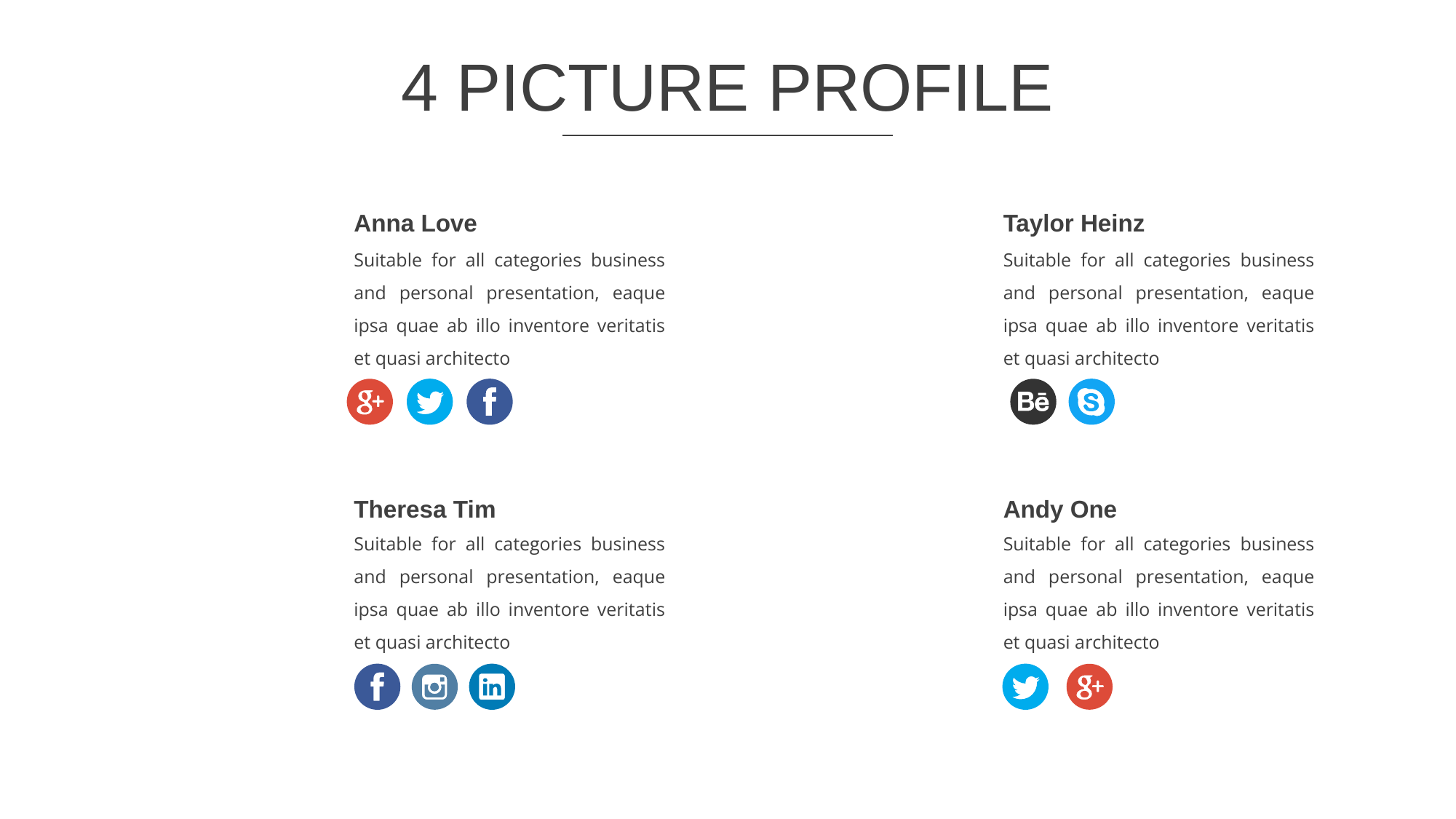

# 4 PICTURE PROFILE

Anna Love
Taylor Heinz
Suitable for all categories business and personal presentation, eaque ipsa quae ab illo inventore veritatis et quasi architecto
Suitable for all categories business and personal presentation, eaque ipsa quae ab illo inventore veritatis et quasi architecto

Theresa Tim
Andy One
Suitable for all categories business and personal presentation, eaque ipsa quae ab illo inventore veritatis et quasi architecto
Suitable for all categories business and personal presentation, eaque ipsa quae ab illo inventore veritatis et quasi architecto